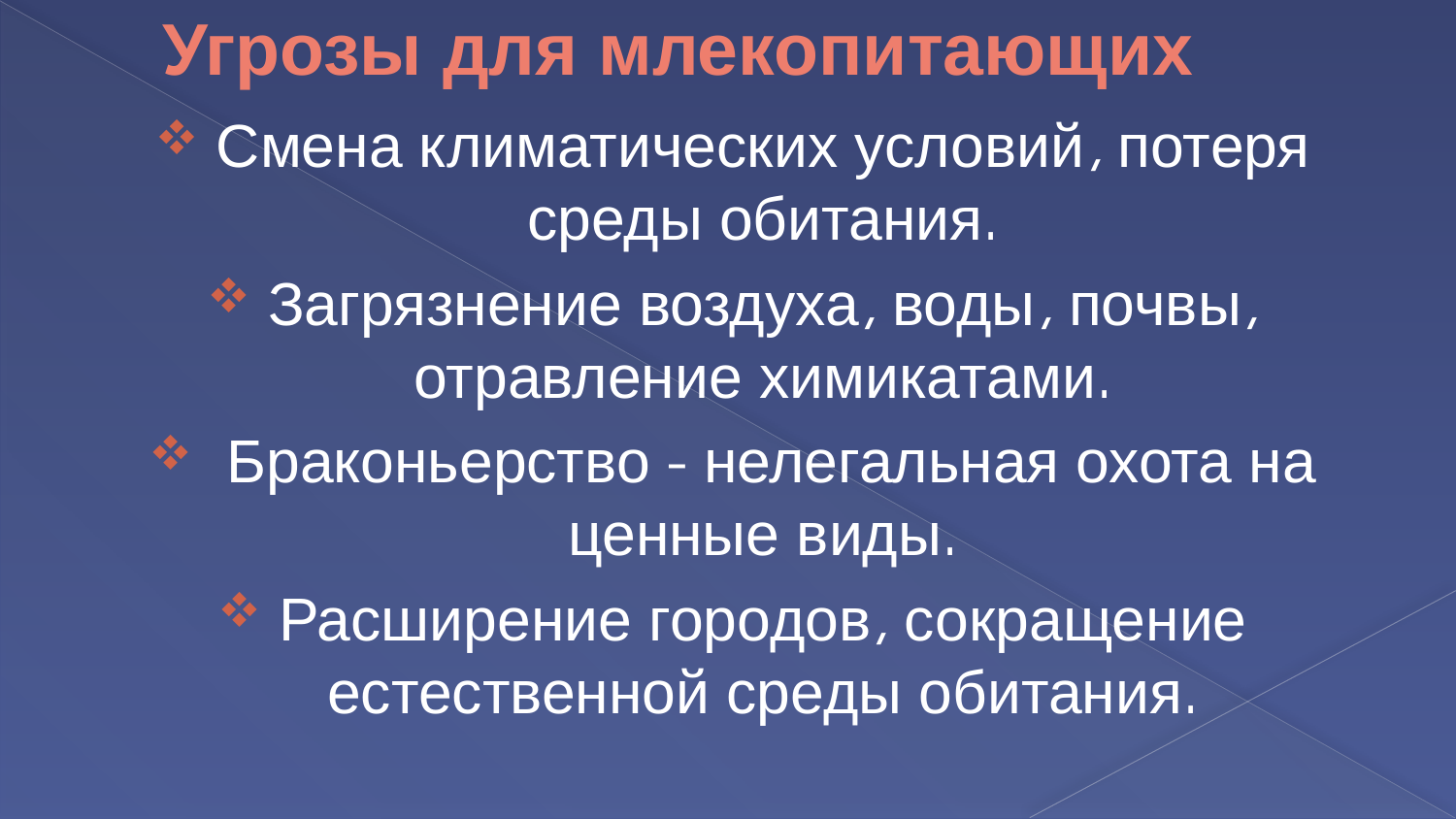

# Угрозы для млекопитающих
Смена климатических условий, потеря среды обитания.
Загрязнение воздуха, воды, почвы, отравление химикатами.
 Браконьерство - нелегальная охота на ценные виды.
Расширение городов, сокращение естественной среды обитания.